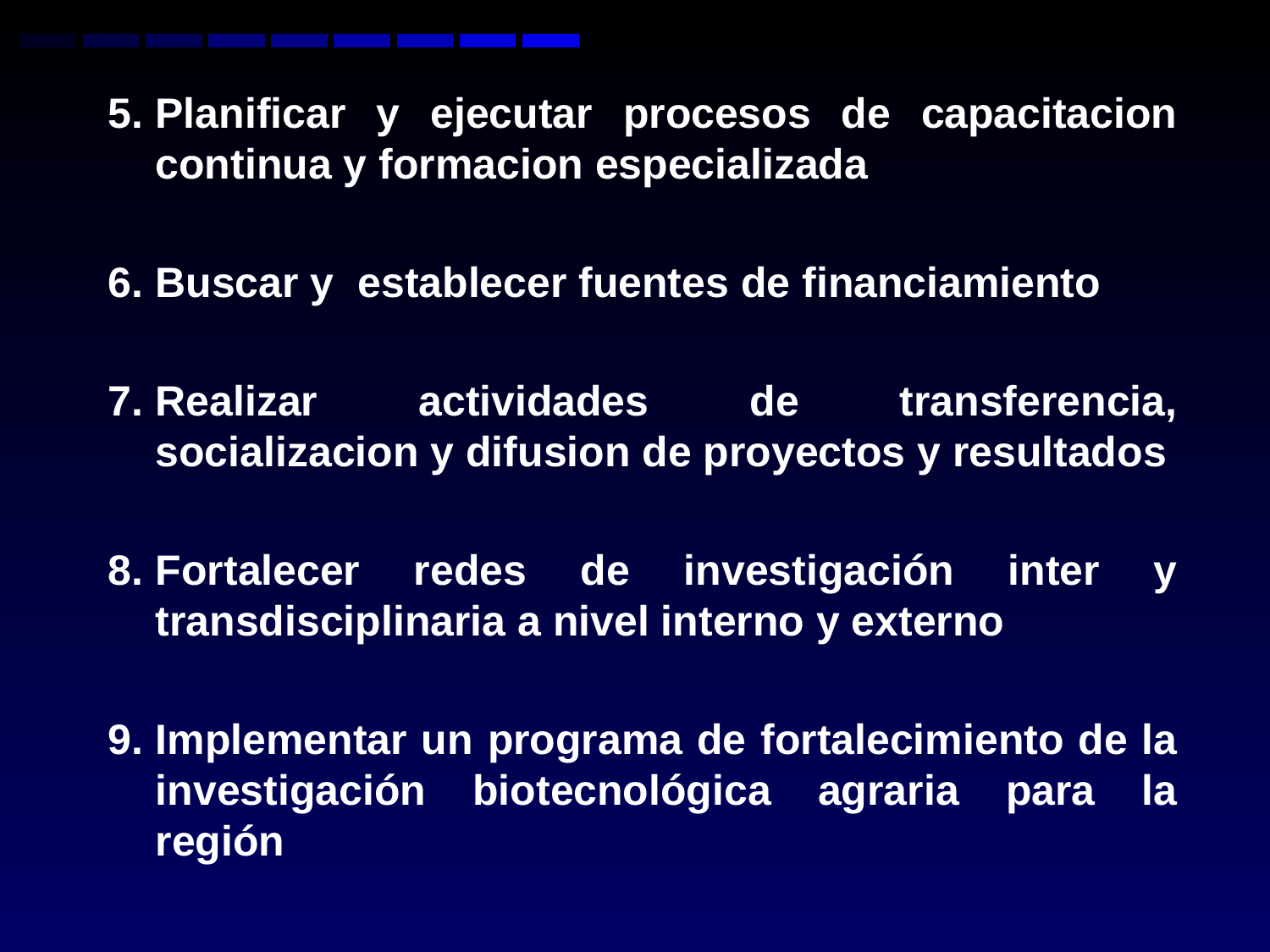

5.	Planificar y ejecutar procesos de capacitacion continua y formacion especializada

6.	Buscar y  establecer fuentes de financiamiento

7.	Realizar actividades de transferencia, socializacion y difusion de proyectos y resultados

8.	Fortalecer redes de investigación inter y transdisciplinaria a nivel interno y externo

9.	Implementar un programa de fortalecimiento de la investigación biotecnológica agraria para la región